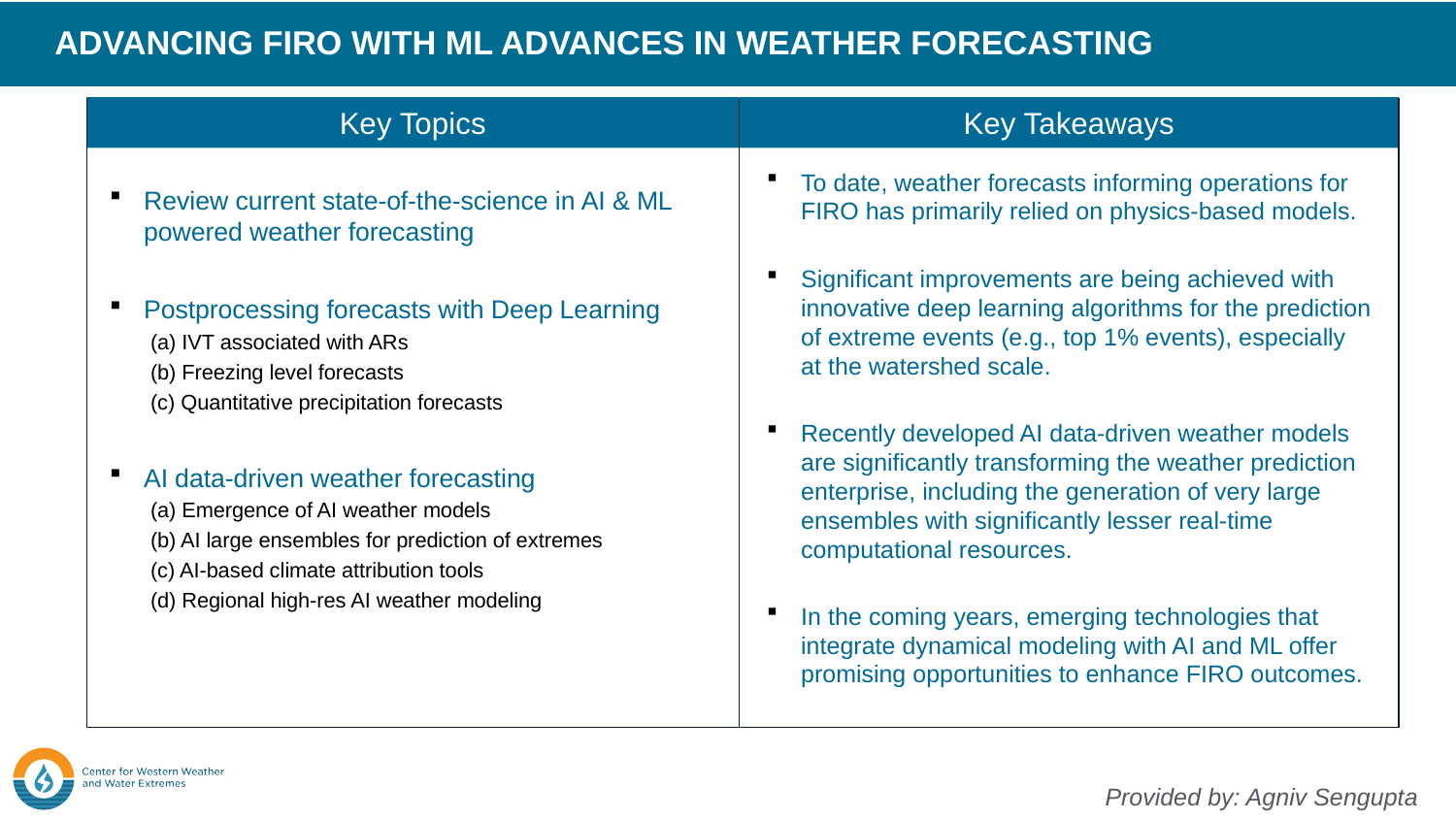

ADVANCING FIRO WITH ML ADVANCES IN WEATHER FORECASTING
Key Topics
Key Takeaways
To date, weather forecasts informing operations for FIRO has primarily relied on physics-based models.

Significant improvements are being achieved with innovative deep learning algorithms for the prediction of extreme events (e.g., top 1% events), especially at the watershed scale.

Recently developed AI data-driven weather models are significantly transforming the weather prediction enterprise, including the generation of very large ensembles with significantly lesser real-time computational resources.

In the coming years, emerging technologies that integrate dynamical modeling with AI and ML offer promising opportunities to enhance FIRO outcomes.
Review current state-of-the-science in AI & ML powered weather forecasting

Postprocessing forecasts with Deep Learning
       (a) IVT associated with ARs
       (b) Freezing level forecasts
       (c) Quantitative precipitation forecasts

AI data-driven weather forecasting
       (a) Emergence of AI weather models
       (b) AI large ensembles for prediction of extremes
       (c) AI-based climate attribution tools
       (d) Regional high-res AI weather modeling

Provided by: Agniv Sengupta